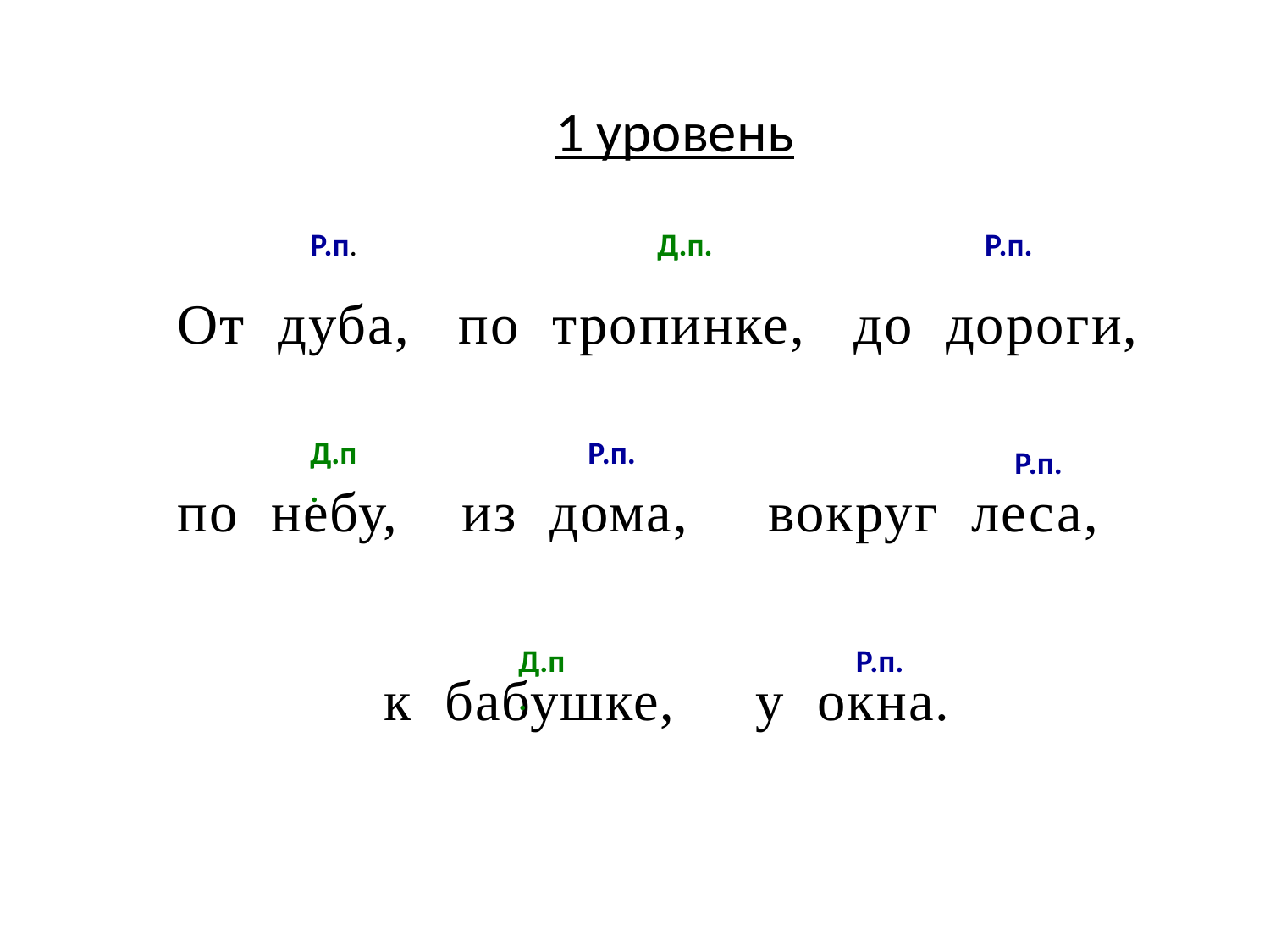

1 уровень
| От дуба, по тропинке, до дороги, по небу, из дома, вокруг леса, к бабушке, у окна. |
| --- |
Р.п.
Д.п.
Р.п.
Д.п.
Р.п.
Р.п.
Д.п.
Р.п.